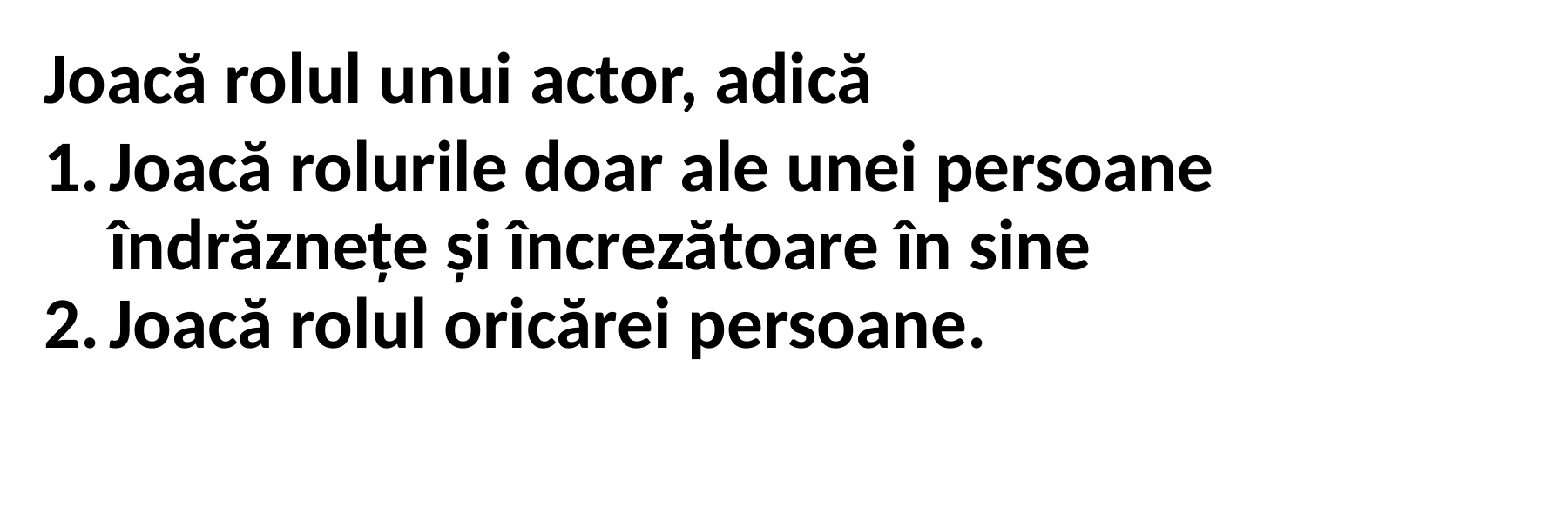

Joacă rolul unui actor, adică
Joacă rolurile doar ale unei persoane îndrăznețe și încrezătoare în sine
Joacă rolul oricărei persoane.